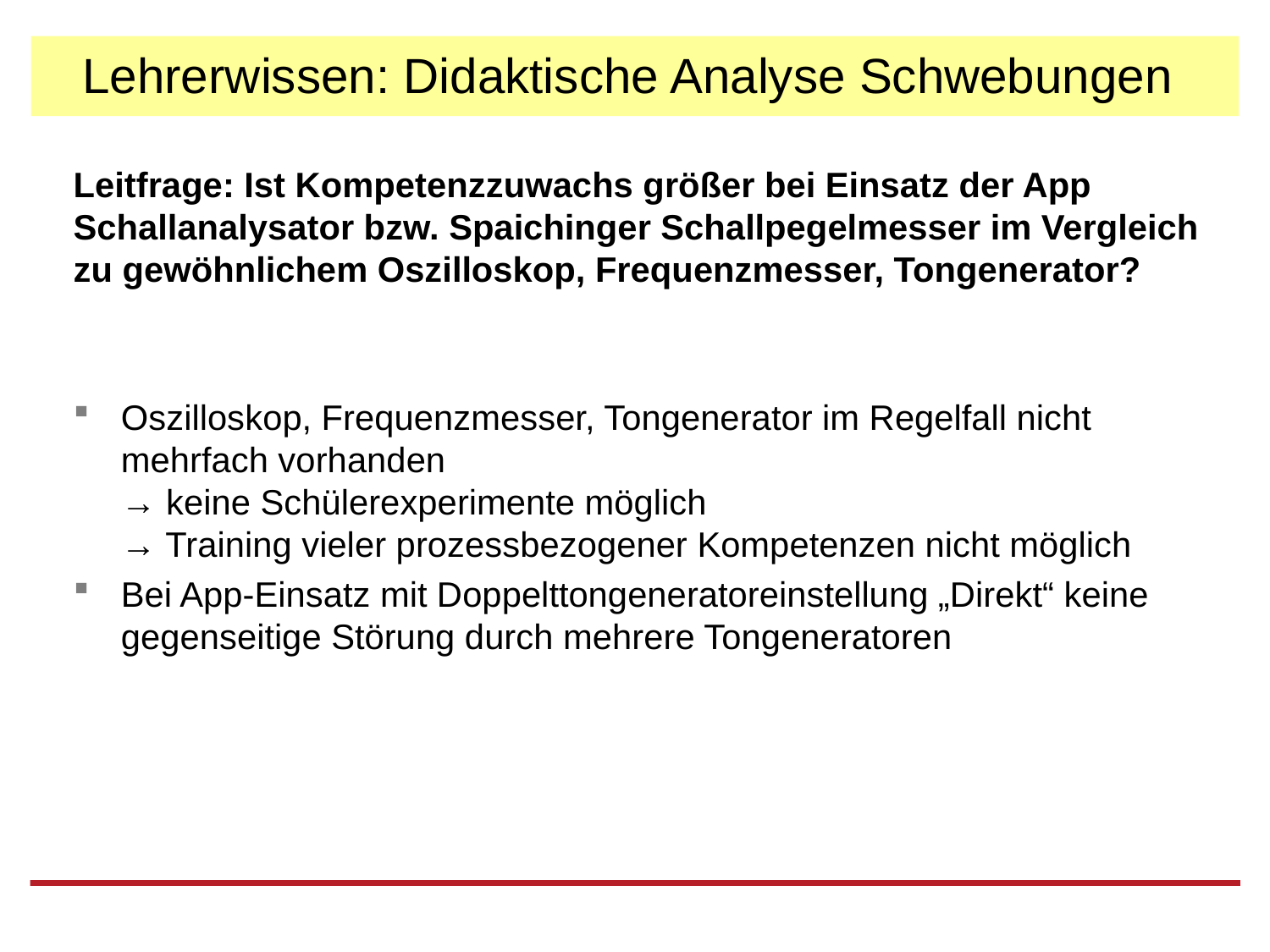

# Lehrerwissen: Didaktische Analyse Schwebungen
Leitfrage: Ist Kompetenzzuwachs größer bei Einsatz der App Schallanalysator bzw. Spaichinger Schallpegelmesser im Vergleich zu gewöhnlichem Oszilloskop, Frequenzmesser, Tongenerator?

Oszilloskop, Frequenzmesser, Tongenerator im Regelfall nicht mehrfach vorhanden
→ keine Schülerexperimente möglich
→ Training vieler prozessbezogener Kompetenzen nicht möglich
Bei App-Einsatz mit Doppelttongeneratoreinstellung „Direkt“ keine gegenseitige Störung durch mehrere Tongeneratoren